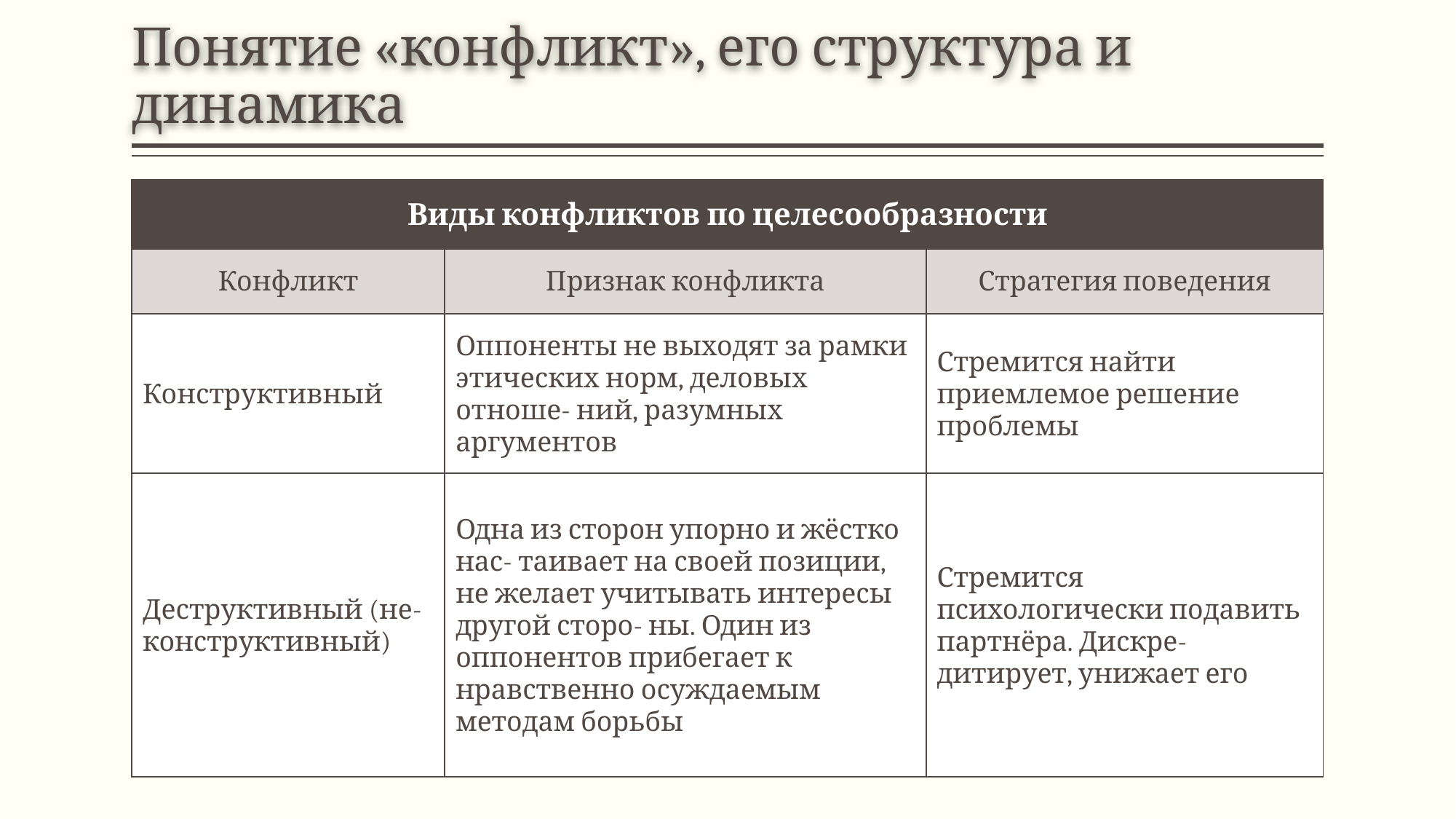

# Понятие «конфликт», его структура и динамика
| Виды конфликтов по целесообразности |  |  |
| --- | --- | --- |
| Конфликт | Признак конфликта | Стратегия поведения |
| Конструктивный | Оппоненты не выходят за рамки этических норм, деловых отноше- ний, разумных аргументов | Стремится найти приемлемое решение проблемы |
| Деструктивный (не-конструктивный) | Одна из сторон упорно и жёстко нас- таивает на своей позиции, не желает учитывать интересы другой сторо- ны. Один из оппонентов прибегает к нравственно осуждаемым методам борьбы | Стремится психологически подавить партнёра. Дискре- дитирует, унижает его |